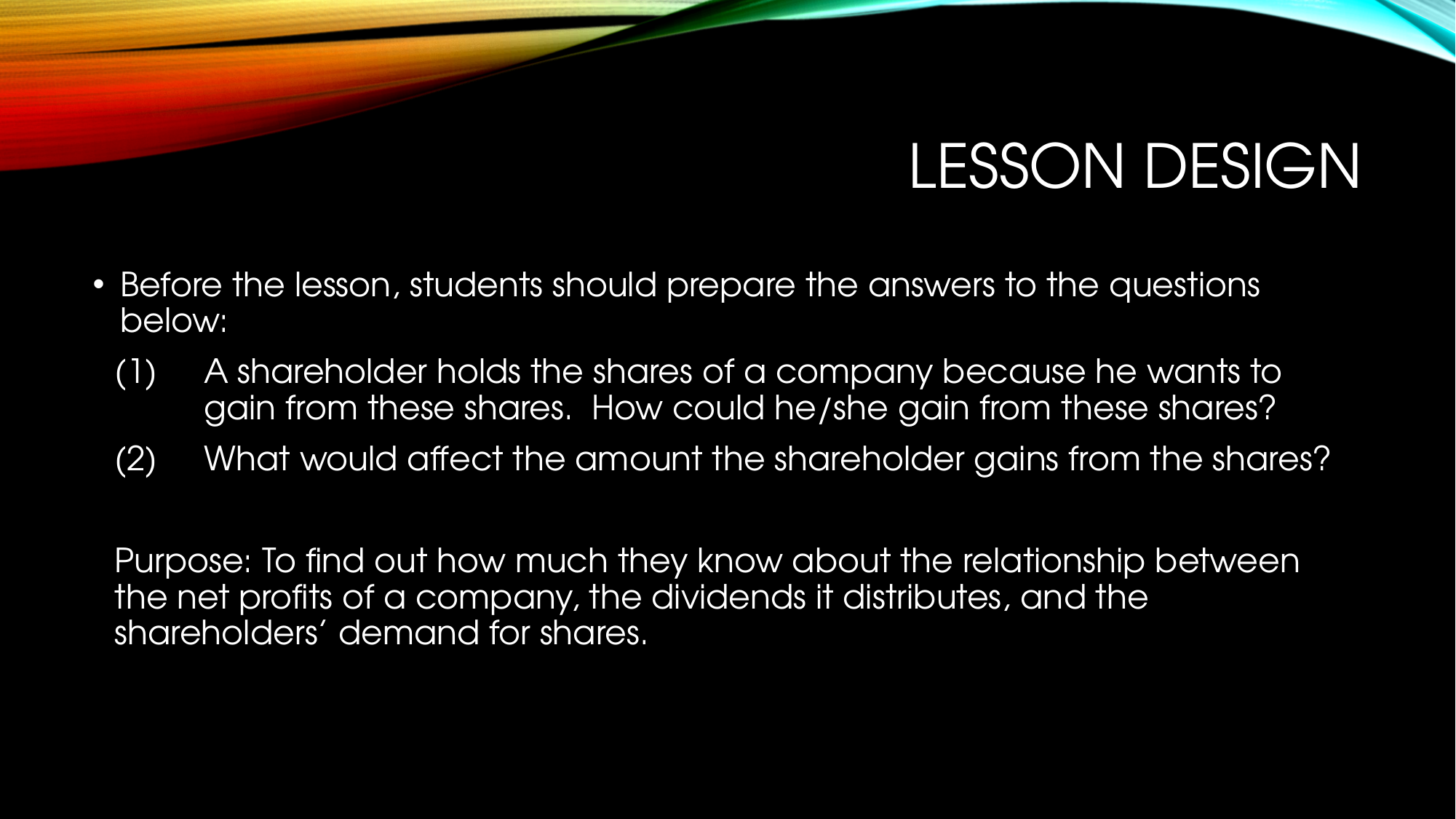

# Lesson design
Before the lesson, students should prepare the answers to the questions below:
(1)     A shareholder holds the shares of a company because he wants to gain from these shares.  How could he/she gain from these shares?
What would affect the amount the shareholder gains from the shares?

Purpose: To find out how much they know about the relationship between the net profits of a company, the dividends it distributes, and the shareholders’ demand for shares.